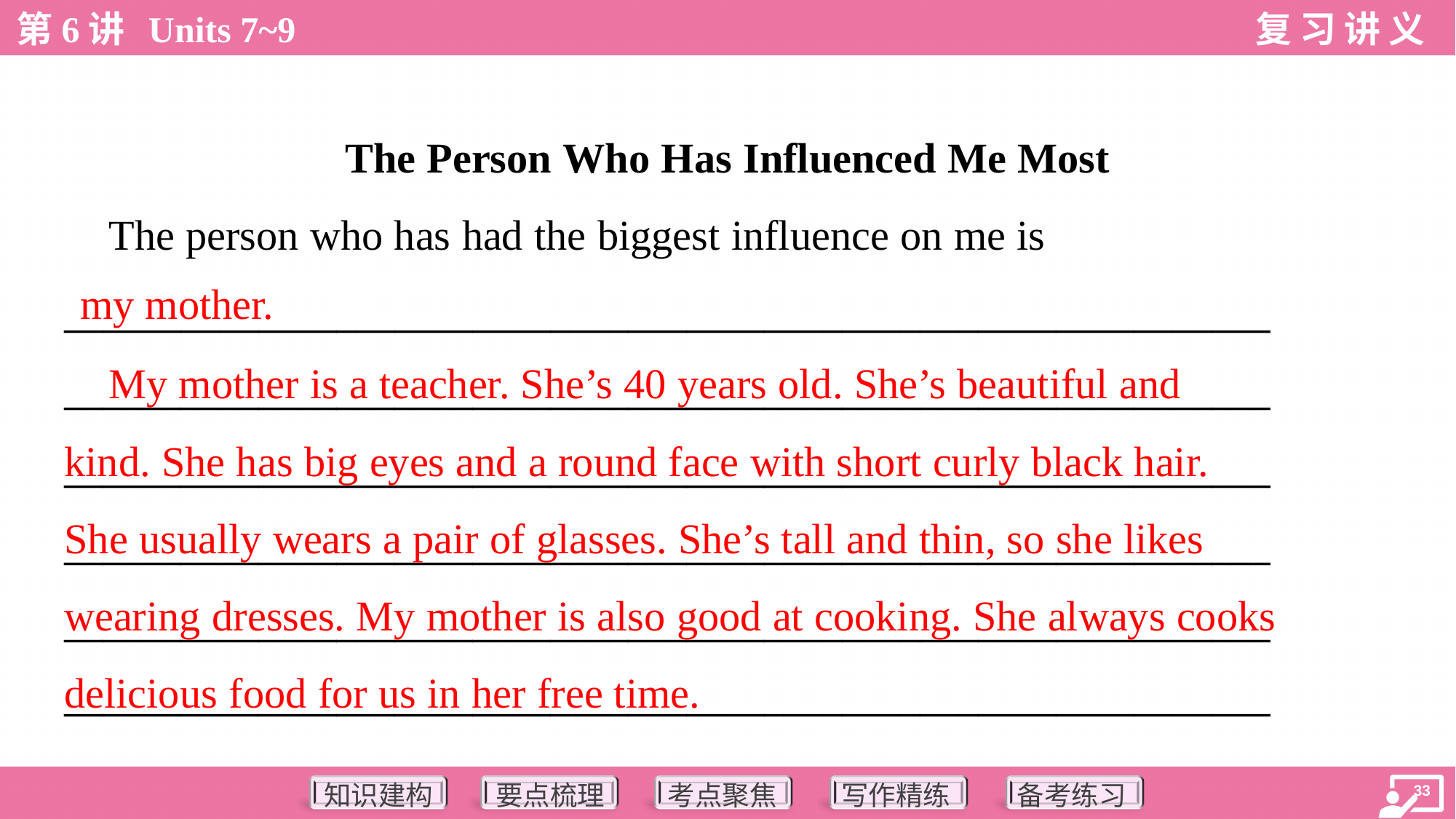

The Person Who Has Influenced Me Most
    The person who has had the biggest influence on me is
______________________________________________________________
______________________________________________________________
______________________________________________________________
______________________________________________________________
______________________________________________________________
______________________________________________________________
my mother.
    My mother is a teacher. She’s 40 years old. She’s beautiful and
kind. She has big eyes and a round face with short curly black hair.
She usually wears a pair of glasses. She’s tall and thin, so she likes
wearing dresses. My mother is also good at cooking. She always cooks
delicious food for us in her free time.